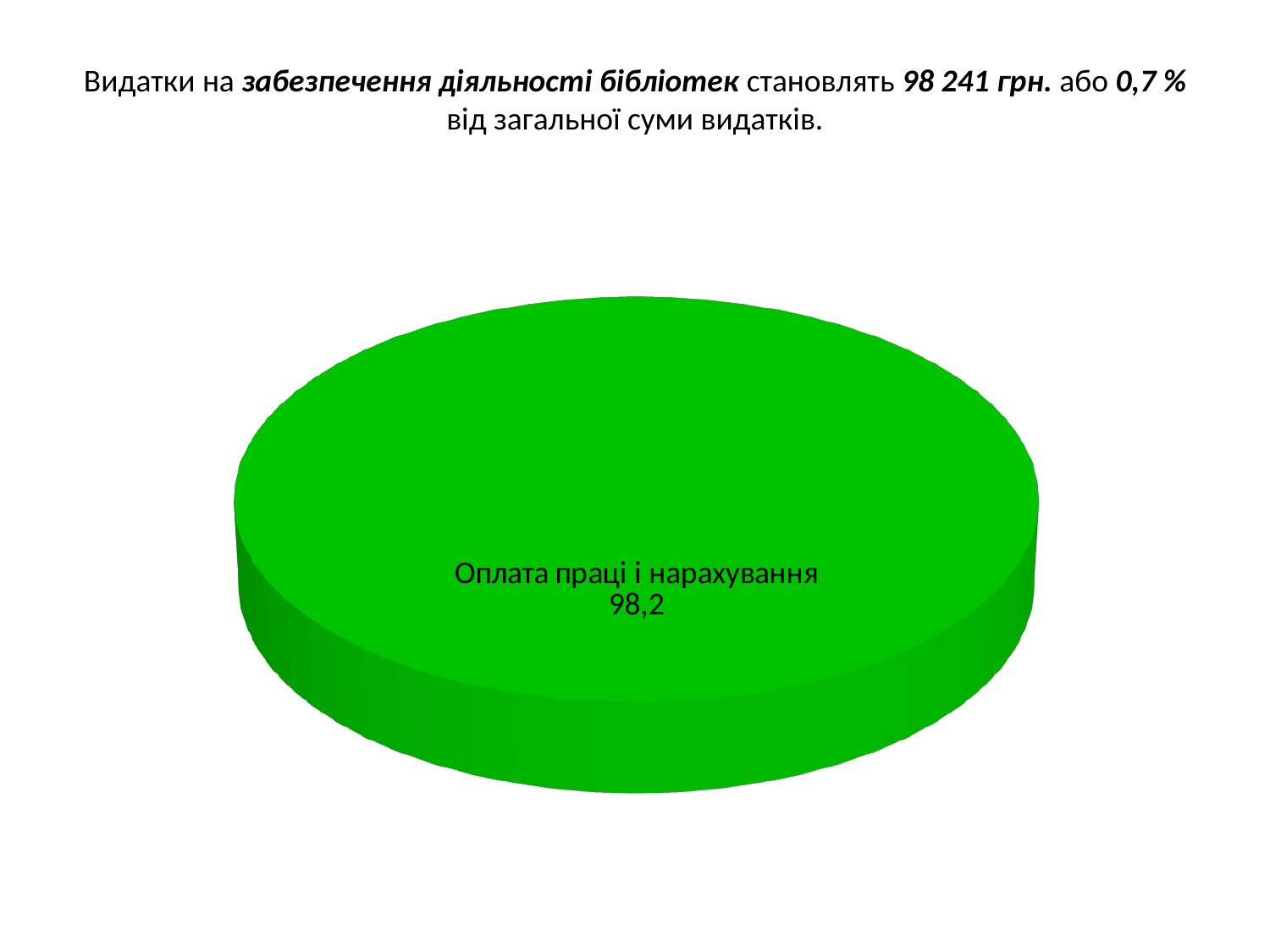

# Видатки на забезпечення діяльності бібліотек становлять 98 241 грн. або 0,7 % від загальної суми видатків.

[unsupported chart]